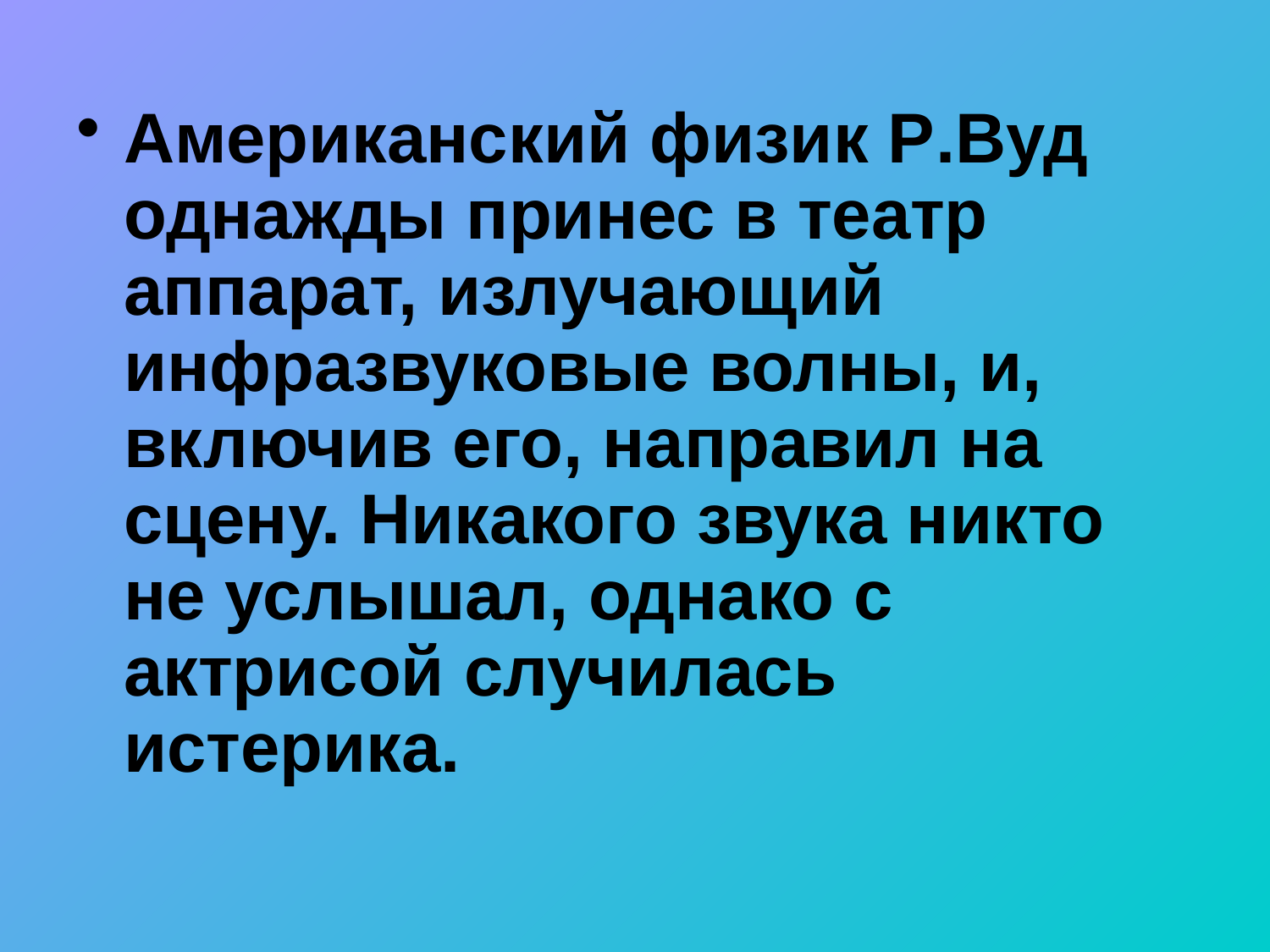

Американский физик Р.Вуд однажды принес в театр аппарат, излучающий инфразвуковые волны, и, включив его, направил на сцену. Никакого звука никто не услышал, однако с актрисой случилась истерика.